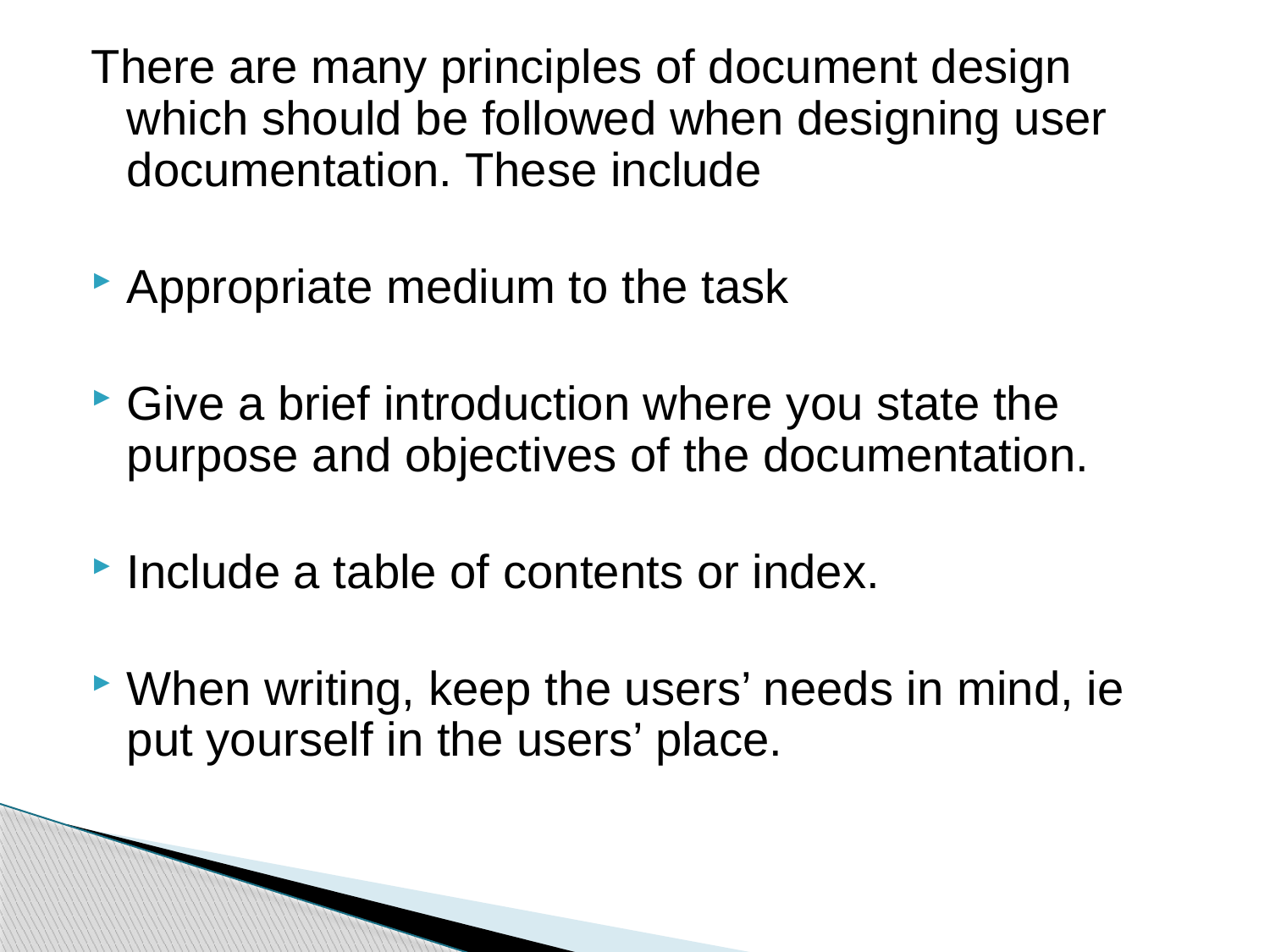

There are many principles of document design which should be followed when designing user documentation. These include

Appropriate medium to the task

Give a brief introduction where you state the purpose and objectives of the documentation.

Include a table of contents or index.

When writing, keep the users’ needs in mind, ie put yourself in the users’ place.